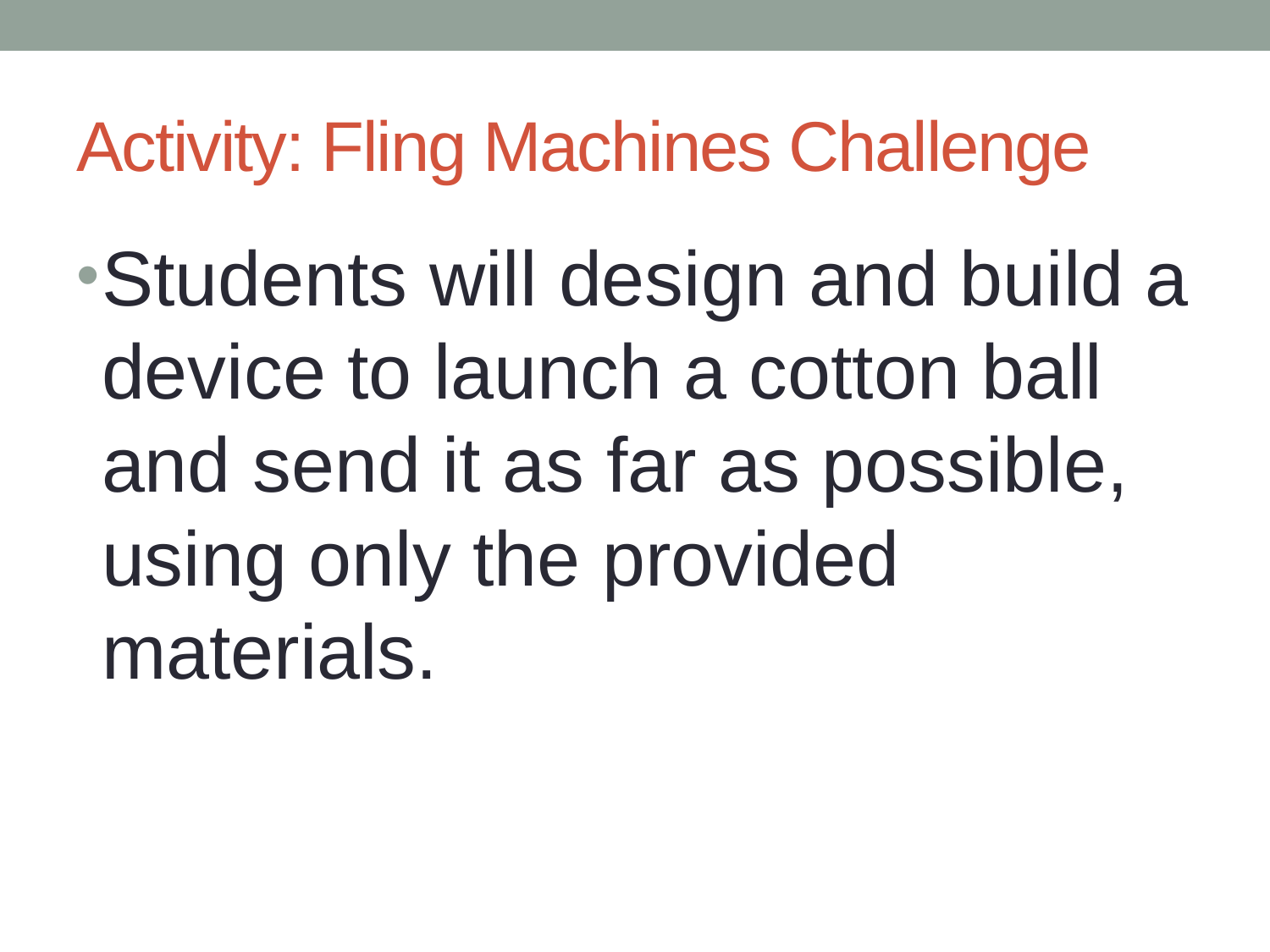

# Activity: Fling Machines Challenge
Students will design and build a device to launch a cotton ball and send it as far as possible, using only the provided materials.